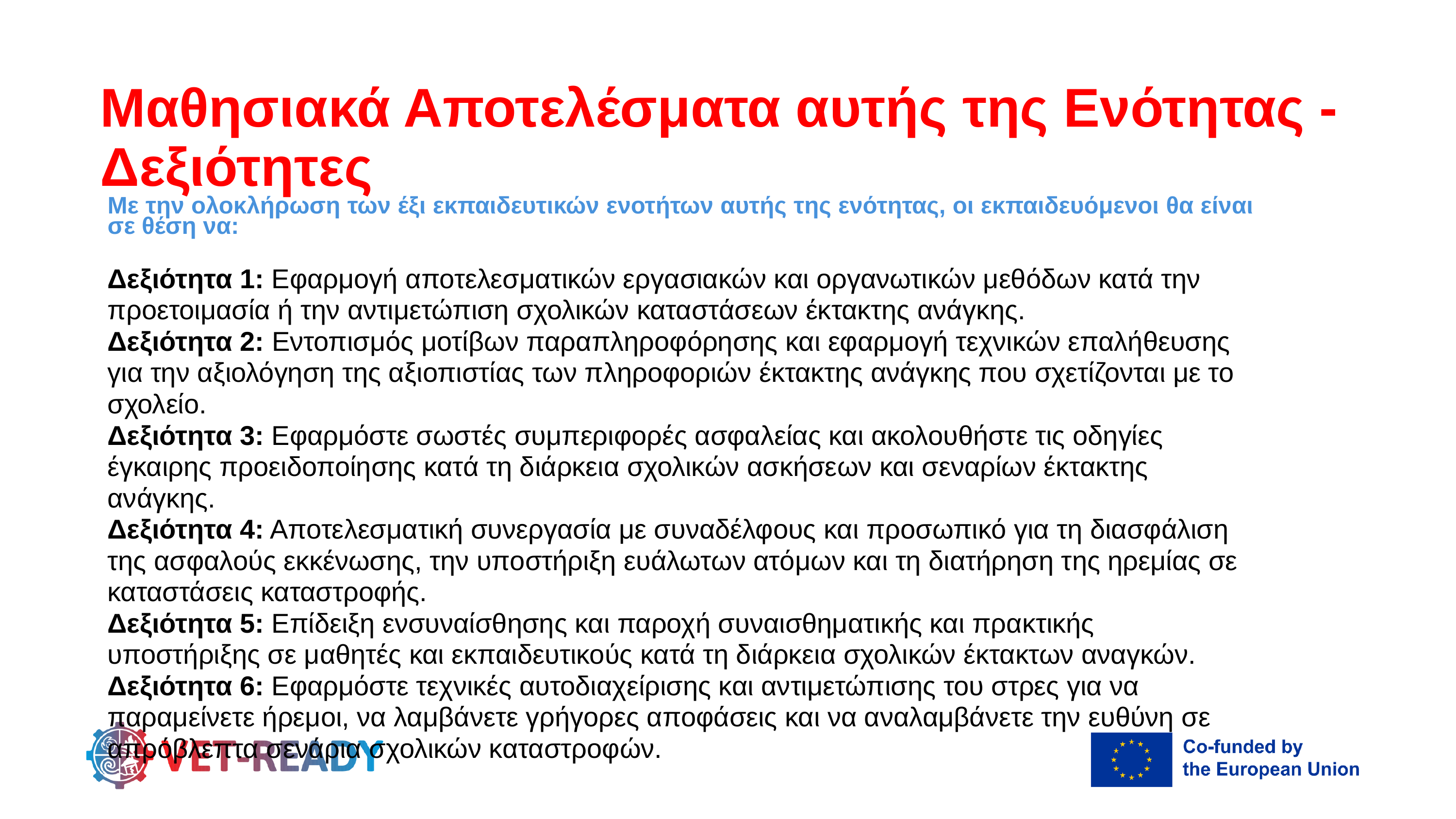

Μαθησιακά Αποτελέσματα αυτής της Ενότητας - Δεξιότητες
Με την ολοκλήρωση των έξι εκπαιδευτικών ενοτήτων αυτής της ενότητας, οι εκπαιδευόμενοι θα είναι σε θέση να:

Δεξιότητα 1: Εφαρμογή αποτελεσματικών εργασιακών και οργανωτικών μεθόδων κατά την προετοιμασία ή την αντιμετώπιση σχολικών καταστάσεων έκτακτης ανάγκης.
Δεξιότητα 2: Εντοπισμός μοτίβων παραπληροφόρησης και εφαρμογή τεχνικών επαλήθευσης για την αξιολόγηση της αξιοπιστίας των πληροφοριών έκτακτης ανάγκης που σχετίζονται με το σχολείο.
Δεξιότητα 3: Εφαρμόστε σωστές συμπεριφορές ασφαλείας και ακολουθήστε τις οδηγίες έγκαιρης προειδοποίησης κατά τη διάρκεια σχολικών ασκήσεων και σεναρίων έκτακτης ανάγκης.
Δεξιότητα 4: Αποτελεσματική συνεργασία με συναδέλφους και προσωπικό για τη διασφάλιση της ασφαλούς εκκένωσης, την υποστήριξη ευάλωτων ατόμων και τη διατήρηση της ηρεμίας σε καταστάσεις καταστροφής.
Δεξιότητα 5: Επίδειξη ενσυναίσθησης και παροχή συναισθηματικής και πρακτικής υποστήριξης σε μαθητές και εκπαιδευτικούς κατά τη διάρκεια σχολικών έκτακτων αναγκών.
Δεξιότητα 6: Εφαρμόστε τεχνικές αυτοδιαχείρισης και αντιμετώπισης του στρες για να παραμείνετε ήρεμοι, να λαμβάνετε γρήγορες αποφάσεις και να αναλαμβάνετε την ευθύνη σε απρόβλεπτα σενάρια σχολικών καταστροφών.